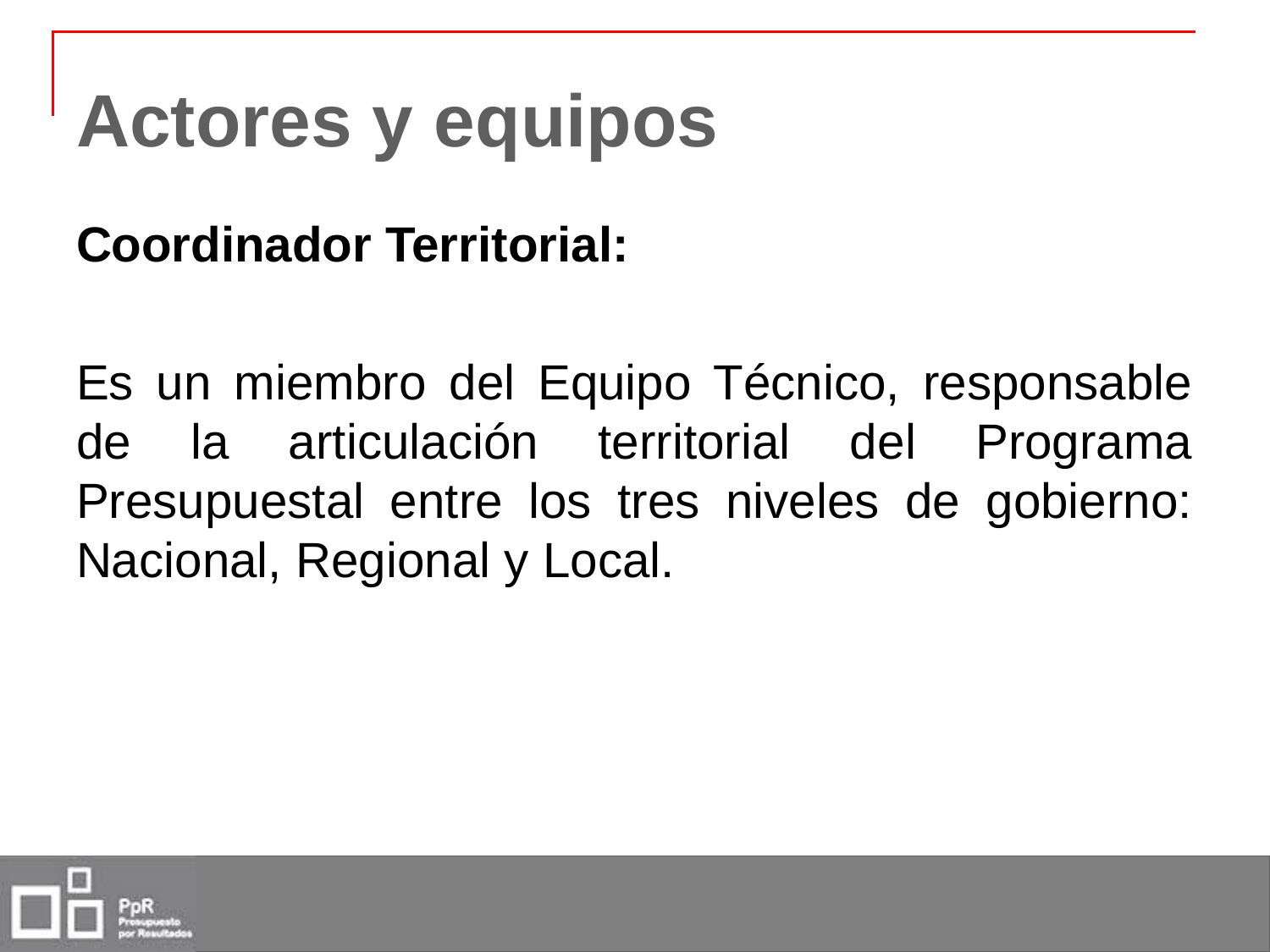

# Actores y equipos
Coordinador Territorial:

Es un miembro del Equipo Técnico, responsable de la articulación territorial del Programa Presupuestal entre los tres niveles de gobierno: Nacional, Regional y Local.